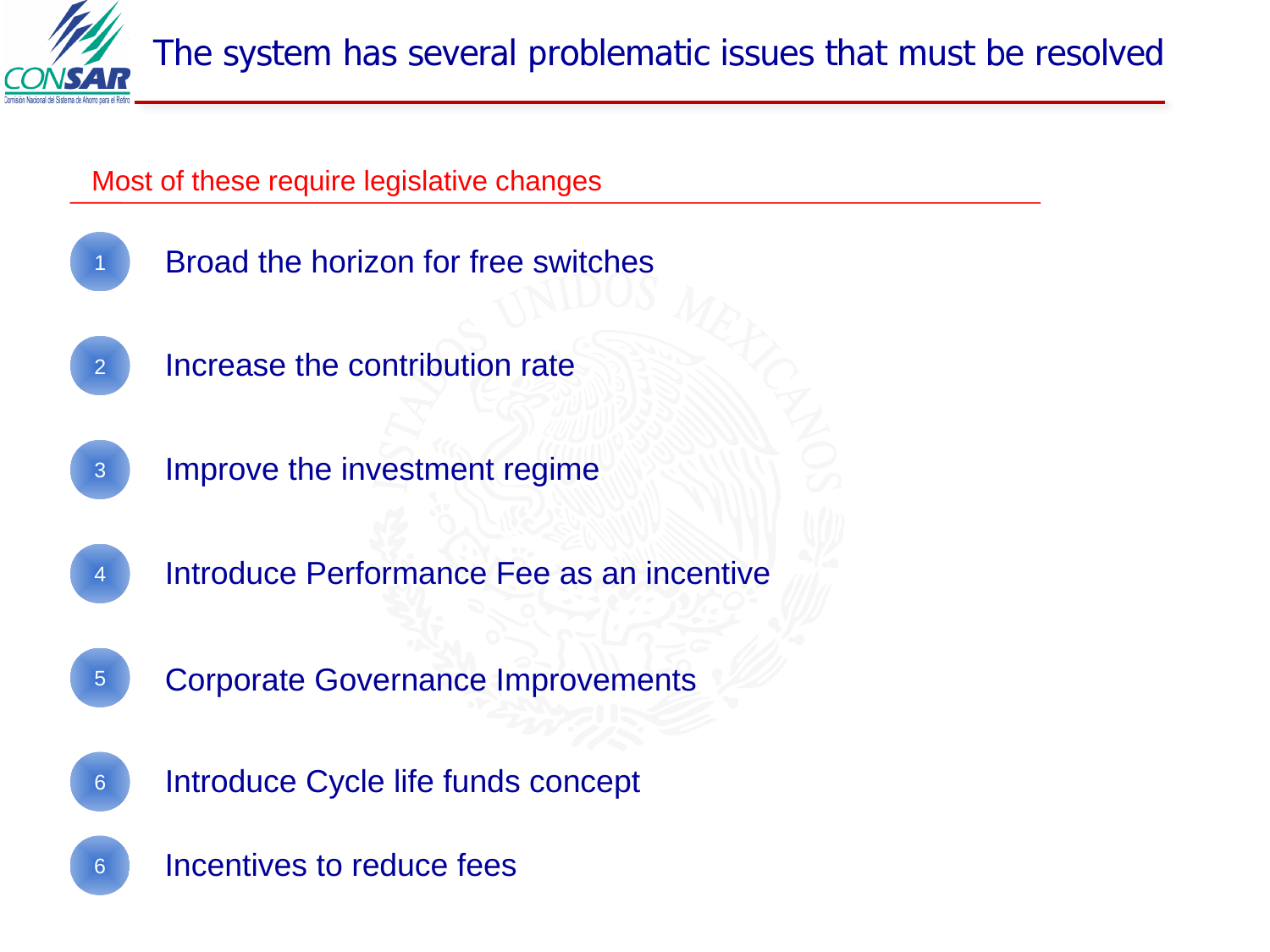

The system has several problematic issues that must be resolved
Most of these require legislative changes

1
Broad the horizon for free switches
2
Increase the contribution rate
3
Improve the investment regime
4
Introduce Performance Fee as an incentive
5
Corporate Governance Improvements
6
Introduce Cycle life funds concept
6
Incentives to reduce fees